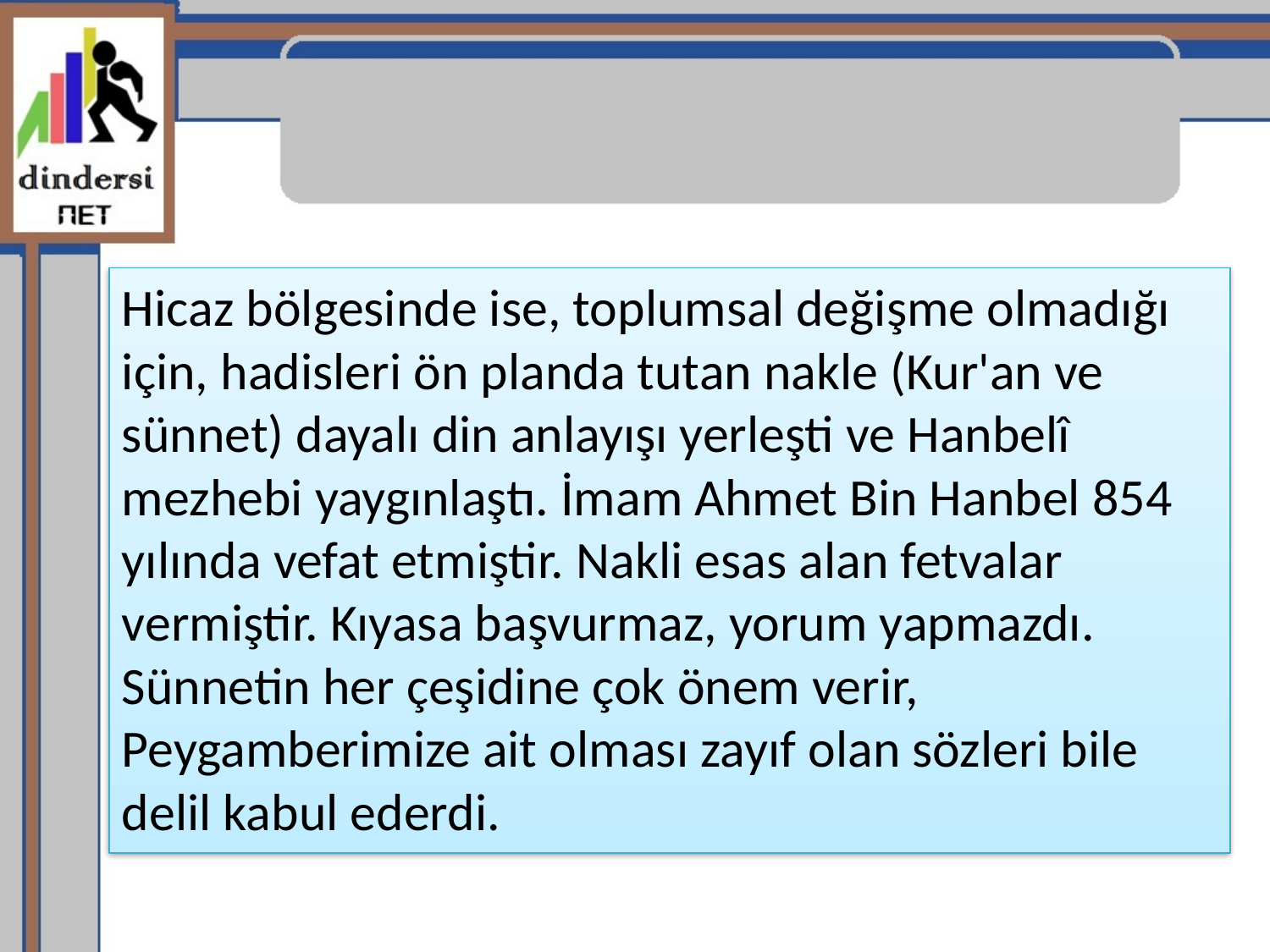

Hicaz bölgesinde ise, toplumsal değişme olmadığı için, hadisleri ön planda tutan nakle (Kur'an ve sünnet) dayalı din anlayışı yerleşti ve Hanbelî mezhebi yaygınlaştı. İmam Ahmet Bin Hanbel 854 yılında vefat etmiştir. Nakli esas alan fetvalar vermiştir. Kıyasa başvurmaz, yorum yapmazdı. Sünnetin her çeşidine çok önem verir, Peygamberimize ait olması zayıf olan sözleri bile delil kabul ederdi.